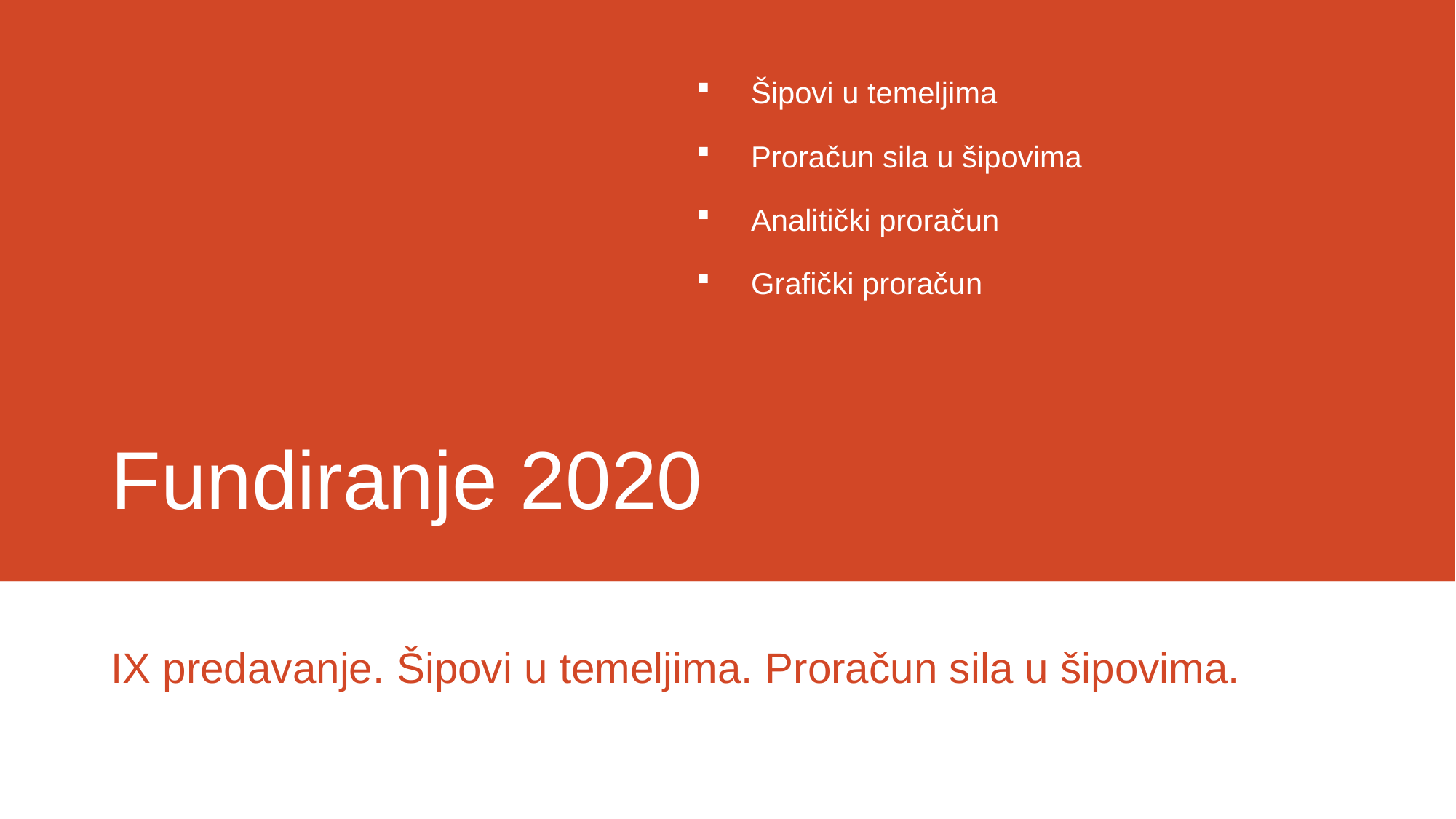

Šipovi u temeljima
Proračun sila u šipovima
Analitički proračun
Grafički proračun
# Fundiranje 2020
IX predavanje. Šipovi u temeljima. Proračun sila u šipovima.